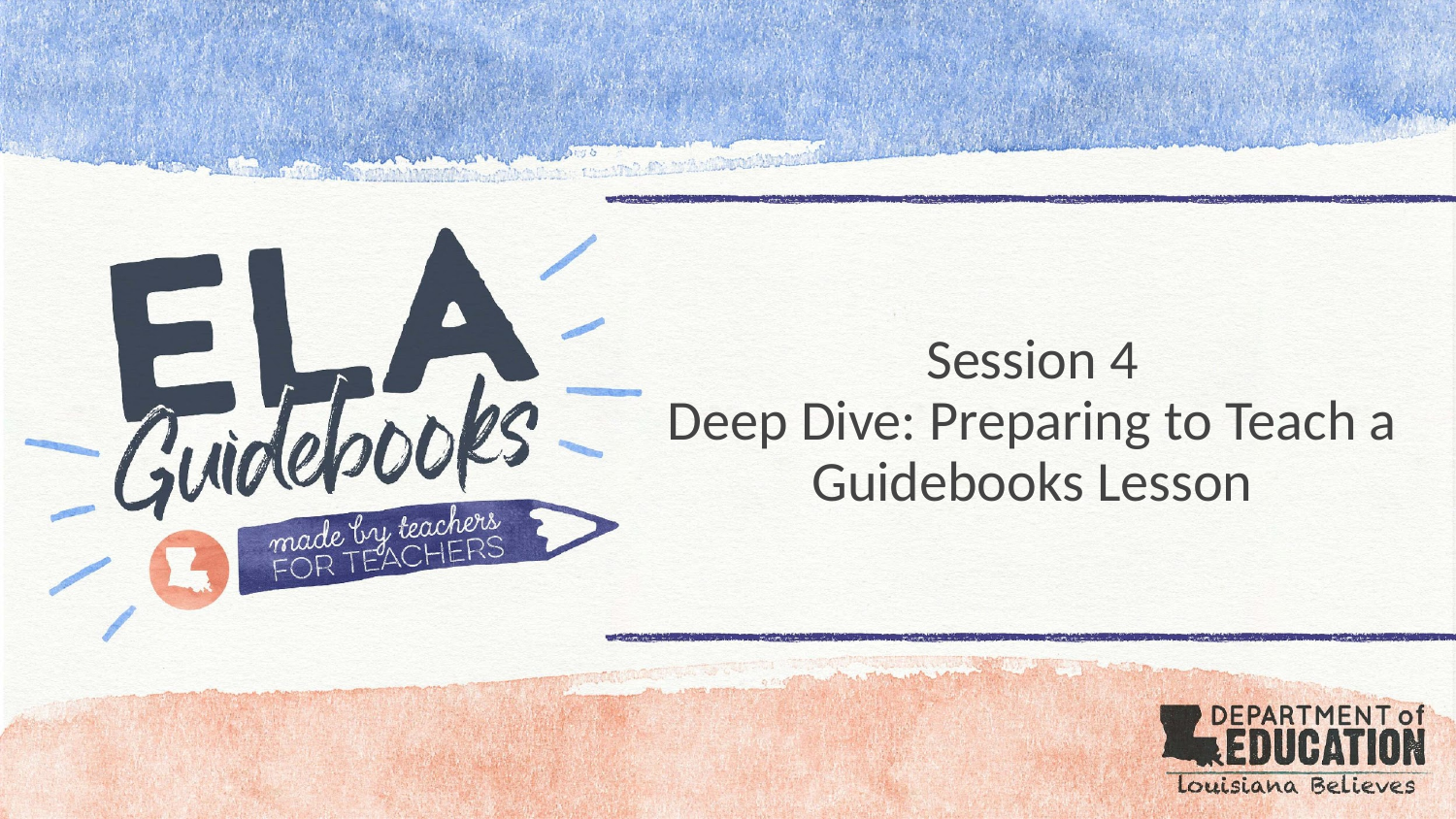

# Session 4
Deep Dive: Preparing to Teach a Guidebooks Lesson